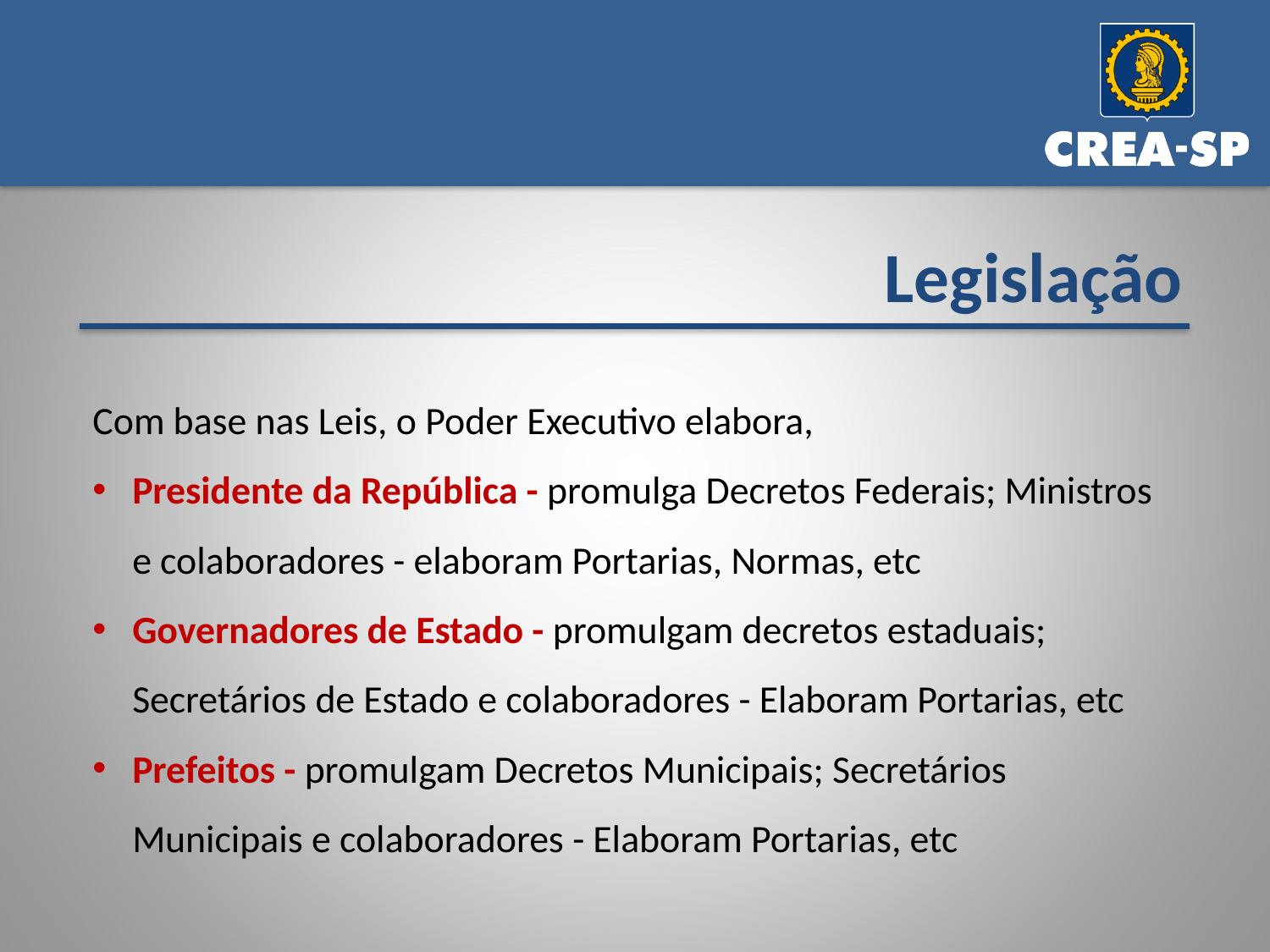

Legislação
Com base nas Leis, o Poder Executivo elabora,
Presidente da República - promulga Decretos Federais; Ministros e colaboradores - elaboram Portarias, Normas, etc
Governadores de Estado - promulgam decretos estaduais; Secretários de Estado e colaboradores - Elaboram Portarias, etc
Prefeitos - promulgam Decretos Municipais; Secretários Municipais e colaboradores - Elaboram Portarias, etc